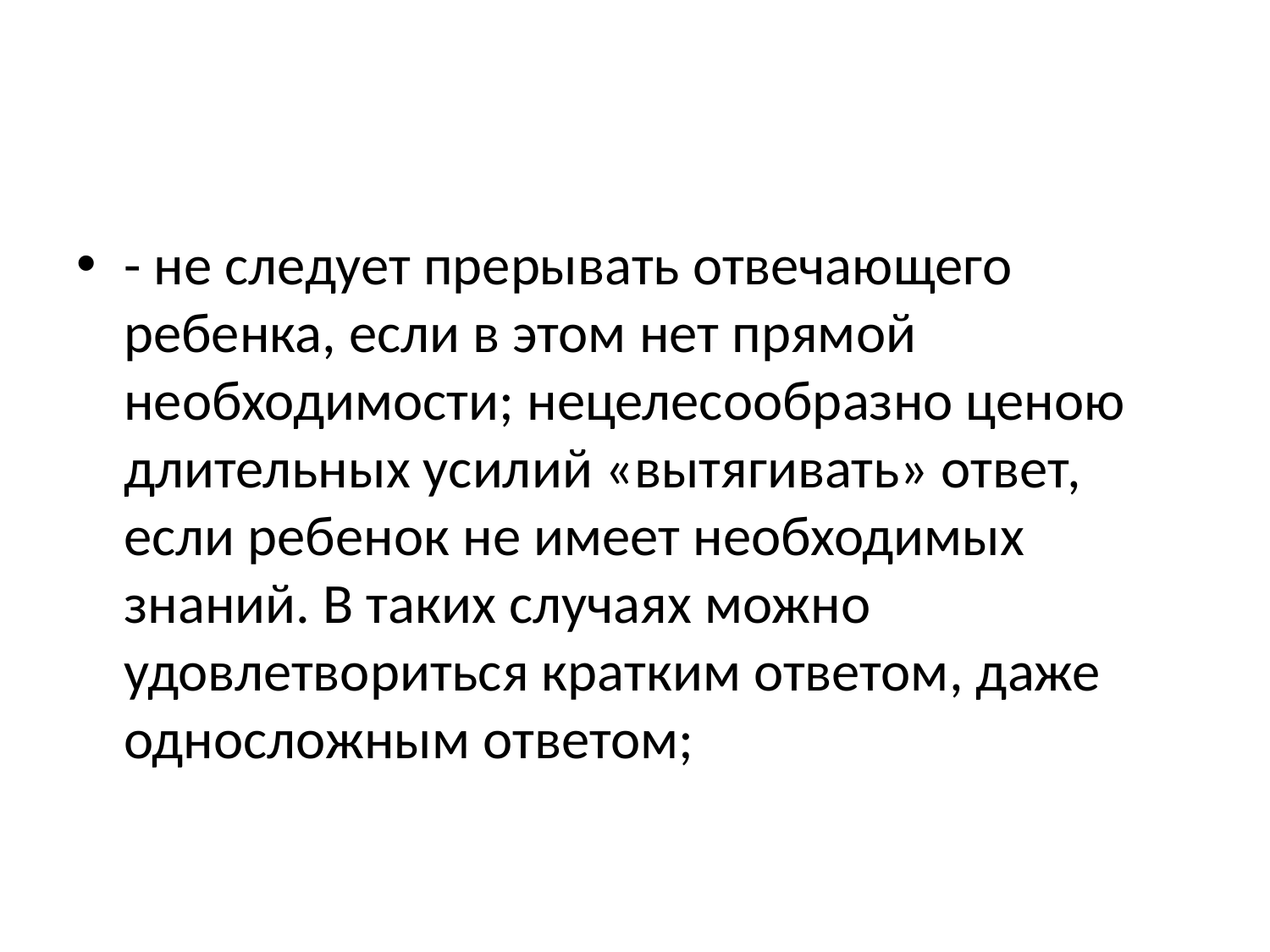

#
- не следует прерывать отвечающего ребенка, если в этом нет прямой необходимости; нецелесообразно ценою длительных усилий «вытягивать» ответ, если ребенок не имеет необходимых знаний. В таких случаях можно удовлетвориться кратким ответом, даже односложным ответом;